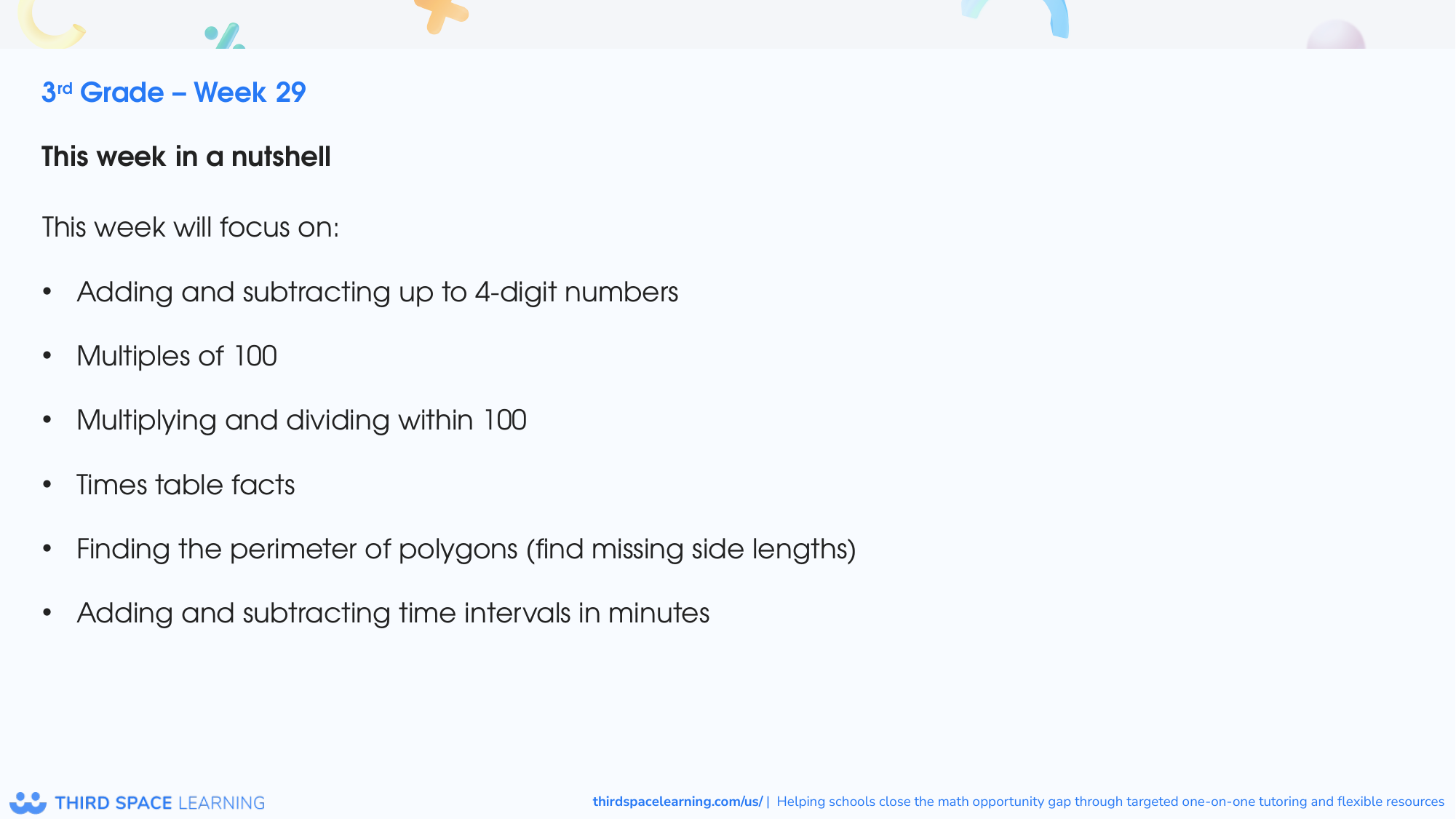

3rd Grade – Week 29
This week in a nutshell
This week will focus on:
Adding and subtracting up to 4-digit numbers
Multiples of 100
Multiplying and dividing within 100
Times table facts
Finding the perimeter of polygons (find missing side lengths)
Adding and subtracting time intervals in minutes